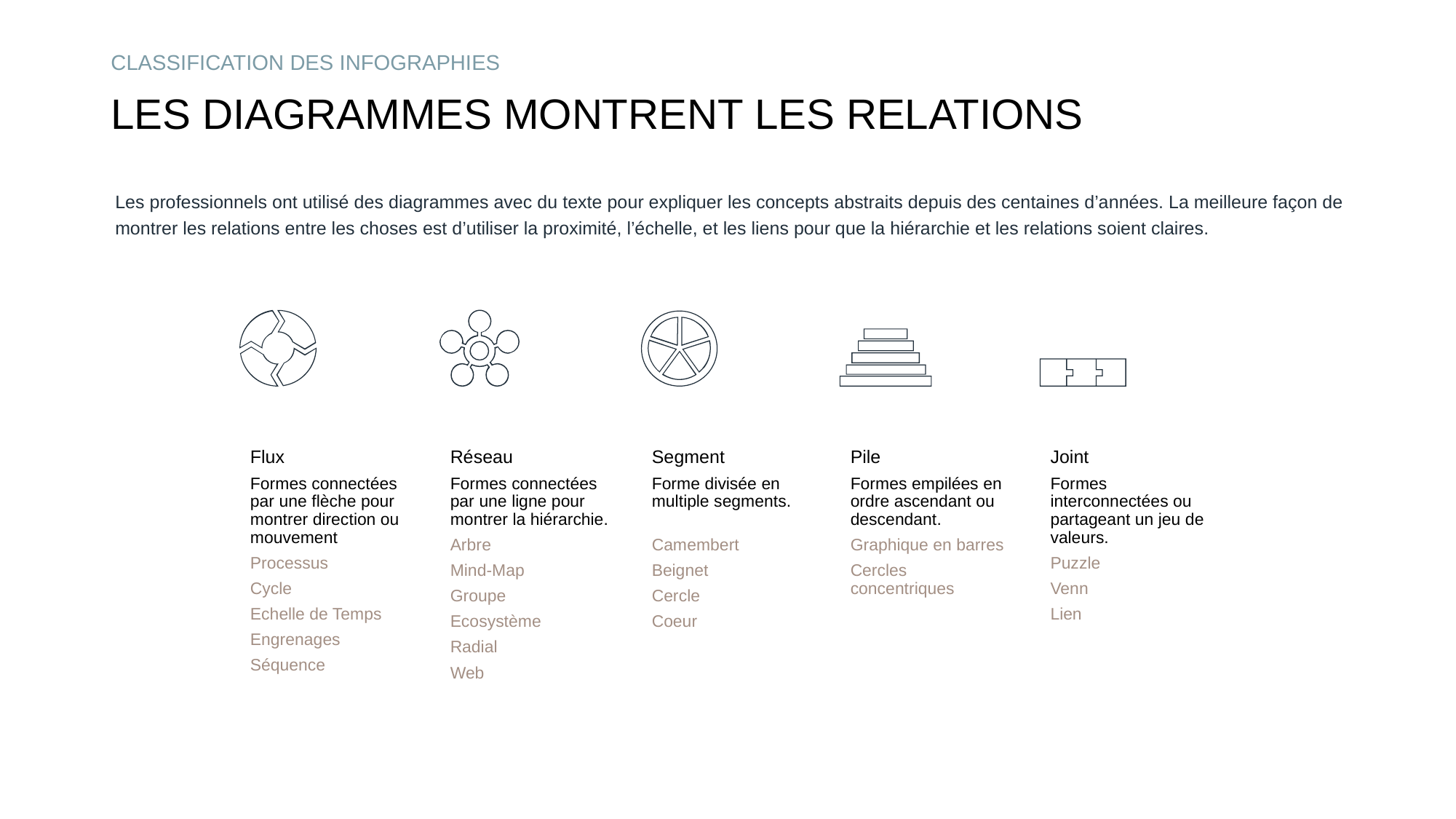

Classification des INFOGRAPHIES
# LES DIAGRAMMES MONTRENT LES RELATIONS
Les professionnels ont utilisé des diagrammes avec du texte pour expliquer les concepts abstraits depuis des centaines d’années. La meilleure façon de montrer les relations entre les choses est d’utiliser la proximité, l’échelle, et les liens pour que la hiérarchie et les relations soient claires.

Flux
Formes connectées par une flèche pour montrer direction ou mouvement
Processus
Cycle
Echelle de Temps
Engrenages
Séquence
Segment
Forme divisée en multiple segments.
Camembert
Beignet
Cercle
Coeur
Pile
Formes empilées en ordre ascendant ou descendant.
Graphique en barres
Cercles concentriques
Joint
Formes interconnectées ou partageant un jeu de valeurs.
Puzzle
Venn
Lien
Réseau
Formes connectées par une ligne pour montrer la hiérarchie.
Arbre
Mind-Map
Groupe
Ecosystème
Radial
Web